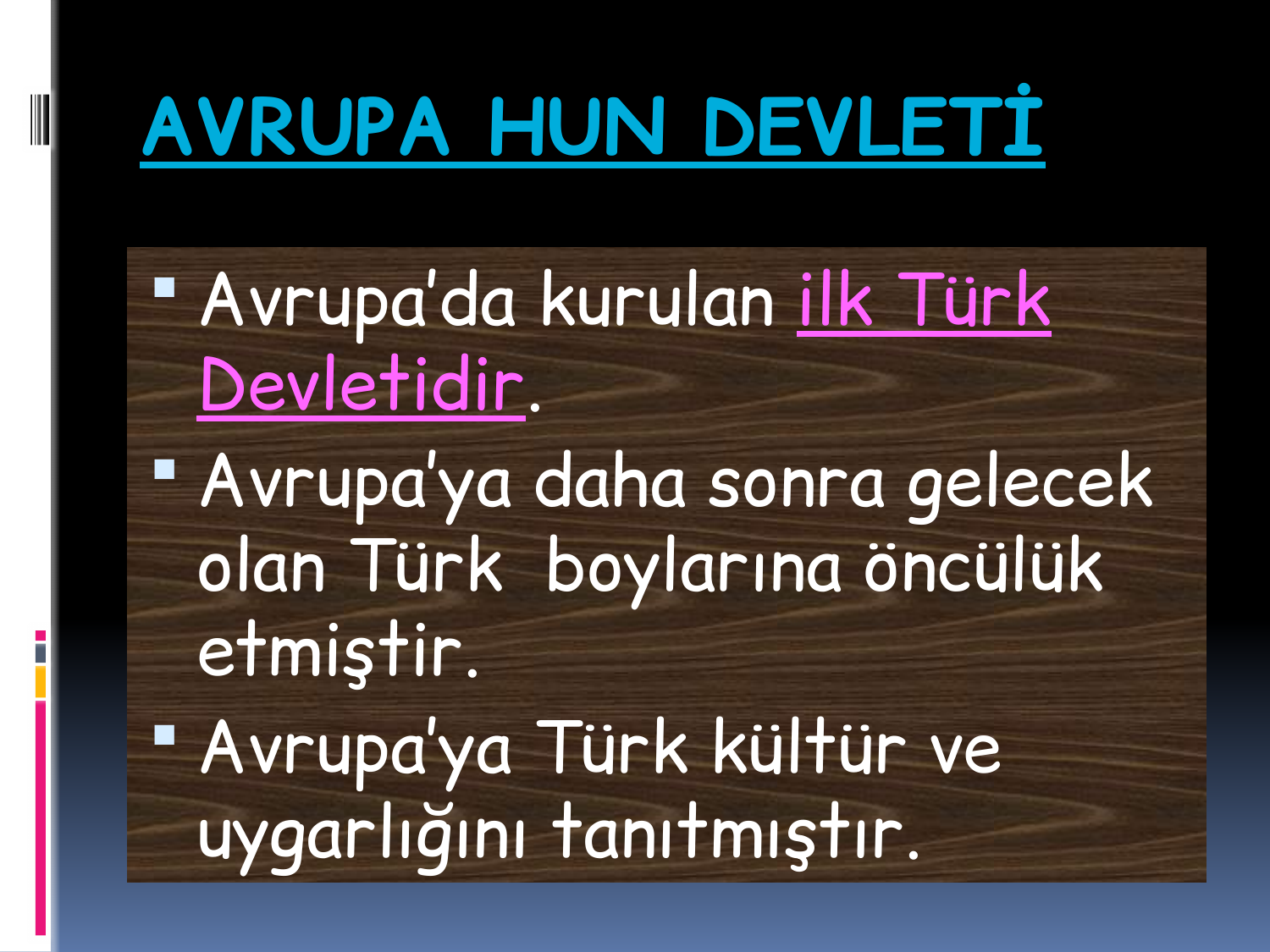

# Avrupa Hun Devleti
Avrupa’da kurulan ilk Türk Devletidir.
Avrupa’ya daha sonra gelecek olan Türk  boylarına öncülük etmiştir.
Avrupa’ya Türk kültür ve uygarlığını tanıtmıştır.